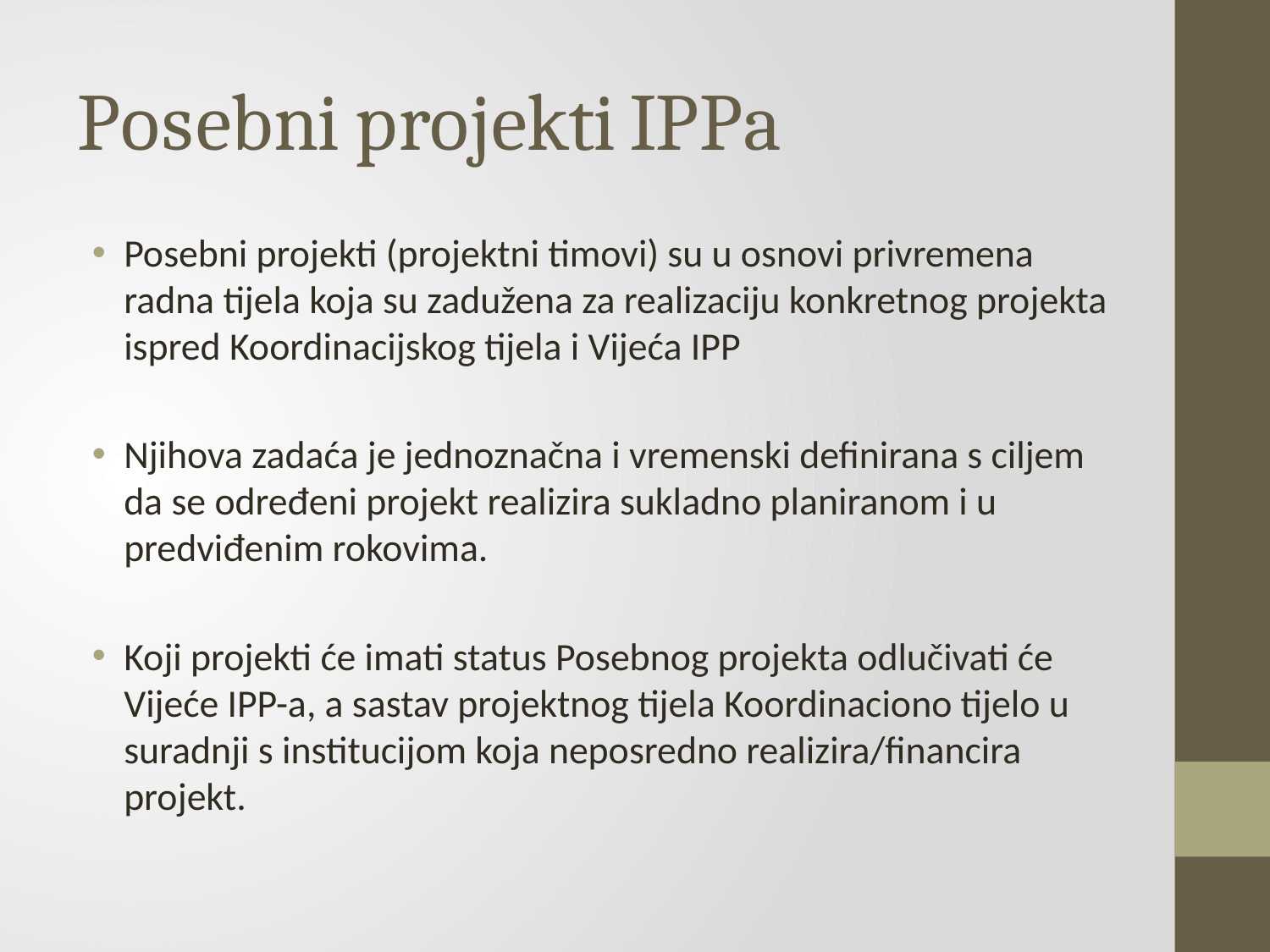

# Posebni projekti IPPa
Posebni projekti (projektni timovi) su u osnovi privremena radna tijela koja su zadužena za realizaciju konkretnog projekta ispred Koordinacijskog tijela i Vijeća IPP

Njihova zadaća je jednoznačna i vremenski definirana s ciljem da se određeni projekt realizira sukladno planiranom i u predviđenim rokovima.

Koji projekti će imati status Posebnog projekta odlučivati će Vijeće IPP-a, a sastav projektnog tijela Koordinaciono tijelo u suradnji s institucijom koja neposredno realizira/financira projekt.